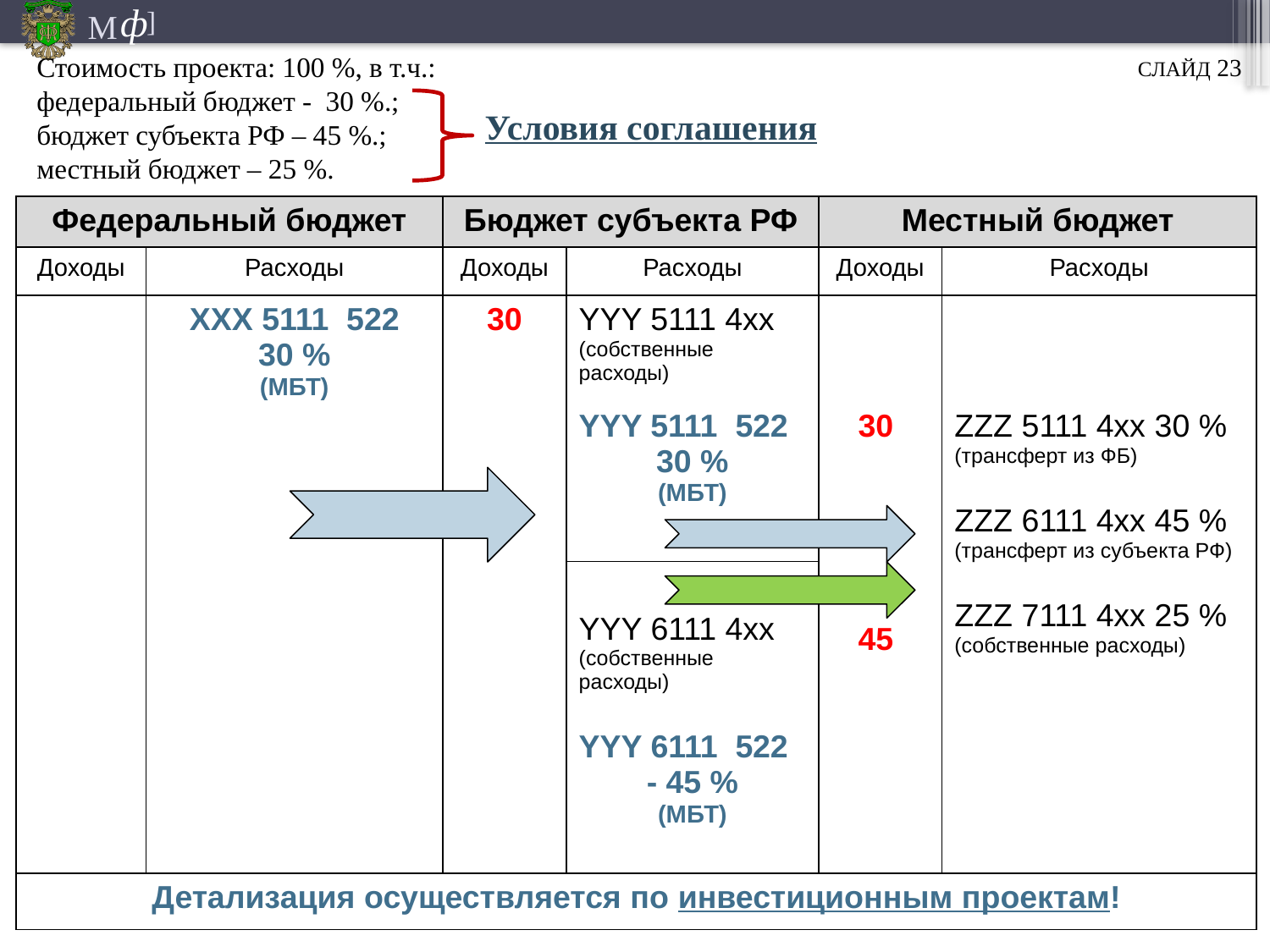

СЛАЙД 23
# Стоимость проекта: 100 %, в т.ч.: федеральный бюджет -  30 %.; бюджет субъекта РФ – 45 %.; местный бюджет – 25 %.

Условия соглашения
| Федеральный бюджет |  | Бюджет субъекта РФ |  | Местный бюджет |  |
| --- | --- | --- | --- | --- | --- |
| Доходы | Расходы | Доходы | Расходы | Доходы | Расходы |
|  | ХХХ 5111 522 30 % (МБТ) | 30 | YYY 5111 4xx (собственные расходы) YYY 5111 522 30 % (МБТ) | 30 45 | ZZZ 5111 4xx 30 % (трансферт из ФБ) ZZZ 6111 4xx 45 % (трансферт из субъекта РФ) ZZZ 7111 4xx 25 % (собственные расходы) |
|  |  |  | YYY 6111 4xx (собственные расходы) YYY 6111 522 - 45 % (МБТ) |  |  |
| Детализация осуществляется по инвестиционным проектам! |  |  |  |  |  |